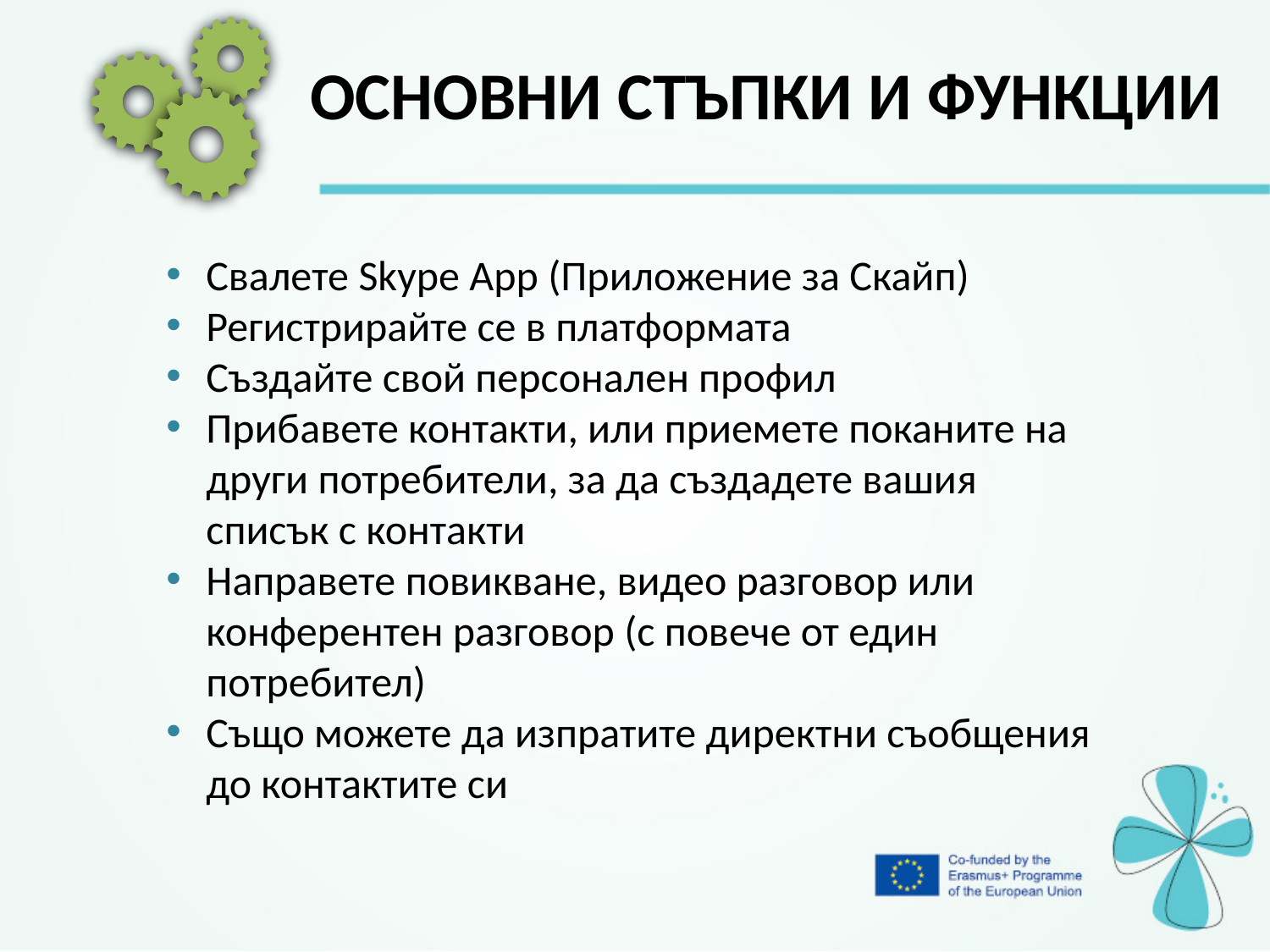

ОСНОВНИ СТЪПКИ И ФУНКЦИИ
Свалете Skype App (Приложение за Скайп)
Регистрирайте се в платформата
Създайте свой персонален профил
Прибавете контакти, или приемете поканите на други потребители, за да създадете вашия списък с контакти
Направете повикване, видео разговор или конферентен разговор (с повече от един потребител)
Също можете да изпратите директни съобщения до контактите си